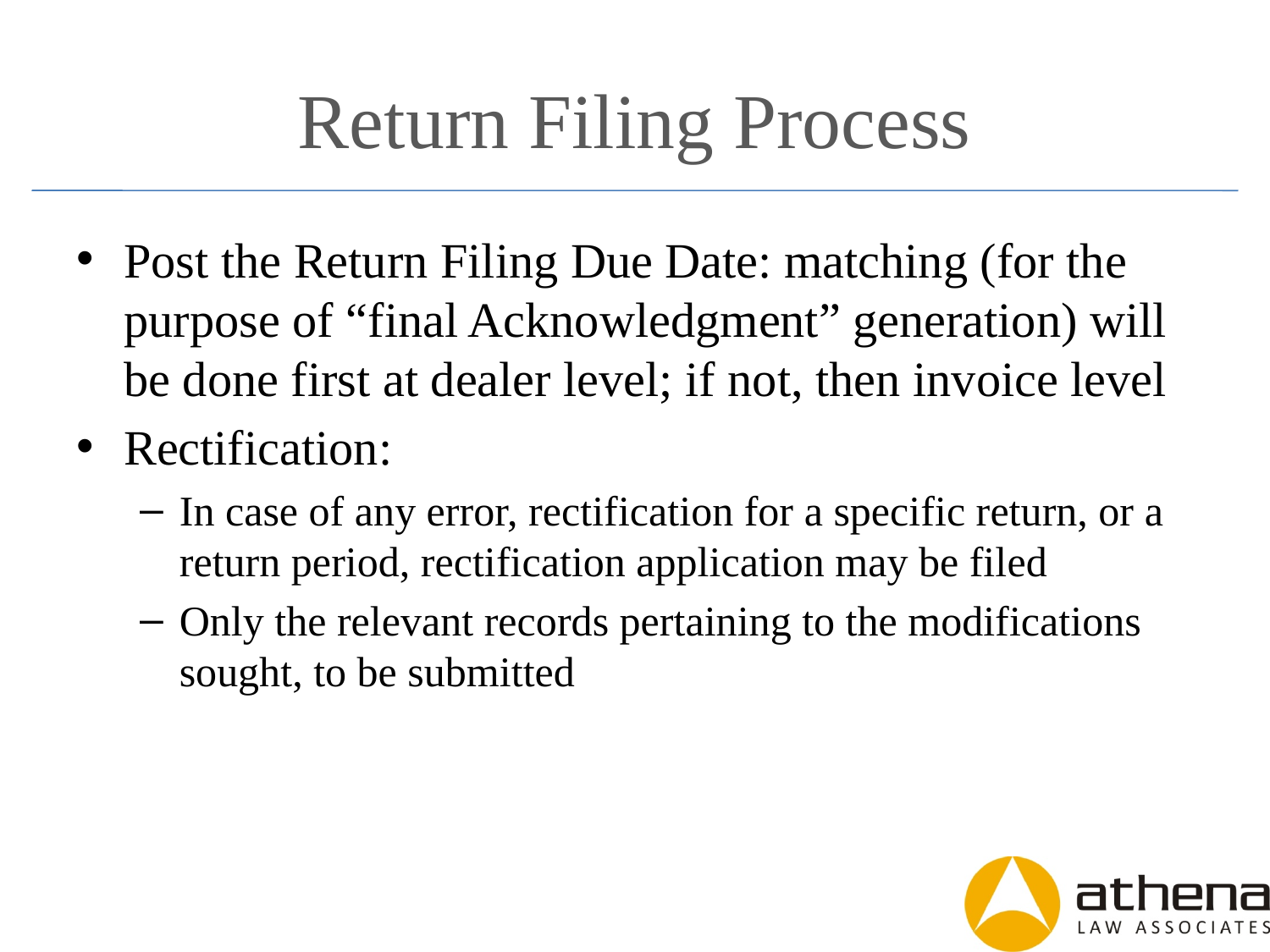

# Return Filing Process
Post the Return Filing Due Date: matching (for the purpose of “final Acknowledgment” generation) will be done first at dealer level; if not, then invoice level
Rectification:
In case of any error, rectification for a specific return, or a return period, rectification application may be filed
Only the relevant records pertaining to the modifications sought, to be submitted